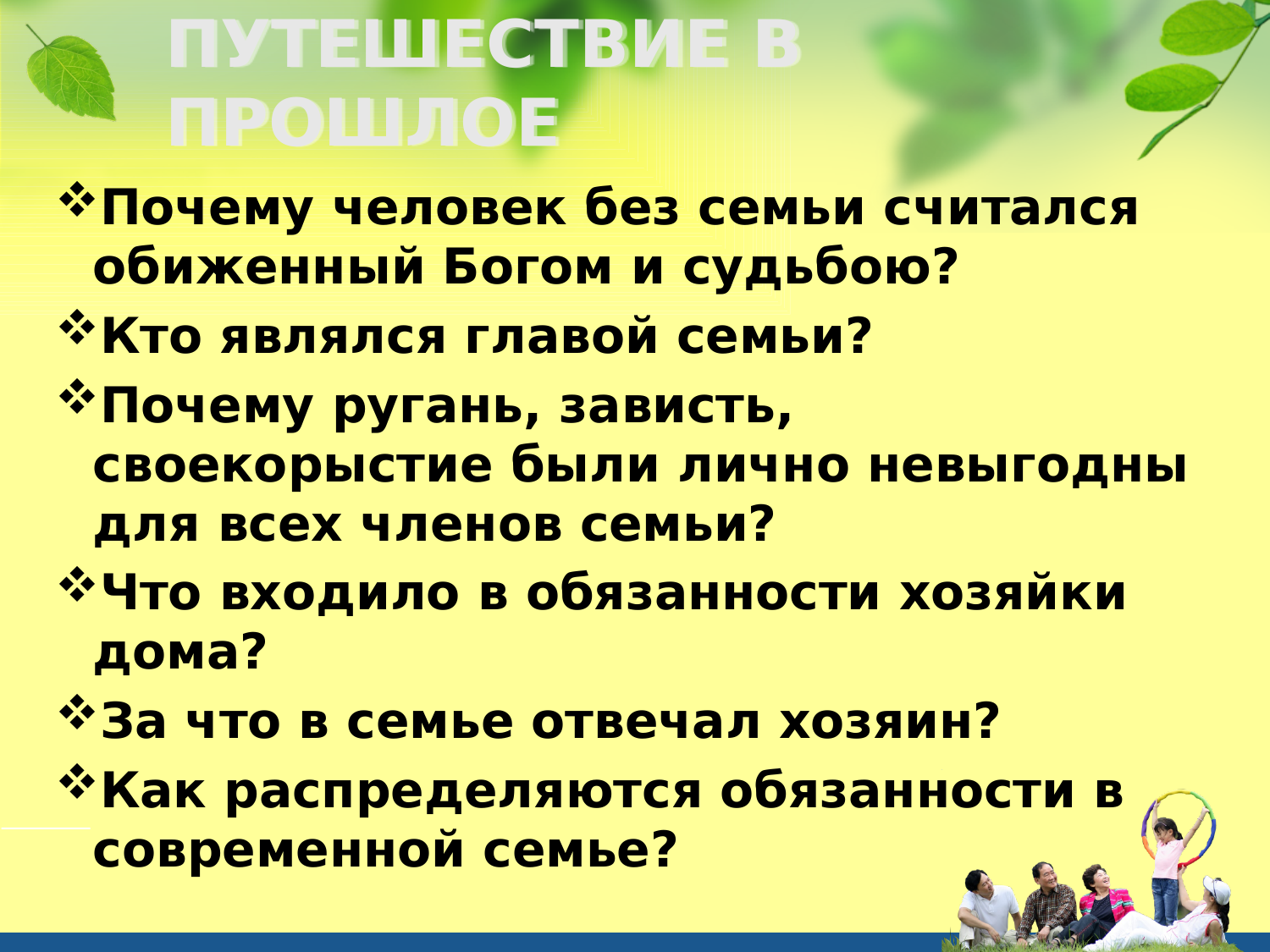

Почему человек без семьи считался обиженный Богом и судьбою?
Кто являлся главой семьи?
Почему ругань, зависть, своекорыстие были лично невыгодны для всех членов семьи?
Что входило в обязанности хозяйки дома?
За что в семье отвечал хозяин?
Как распределяются обязанности в современной семье?
Путешествие в прошлое